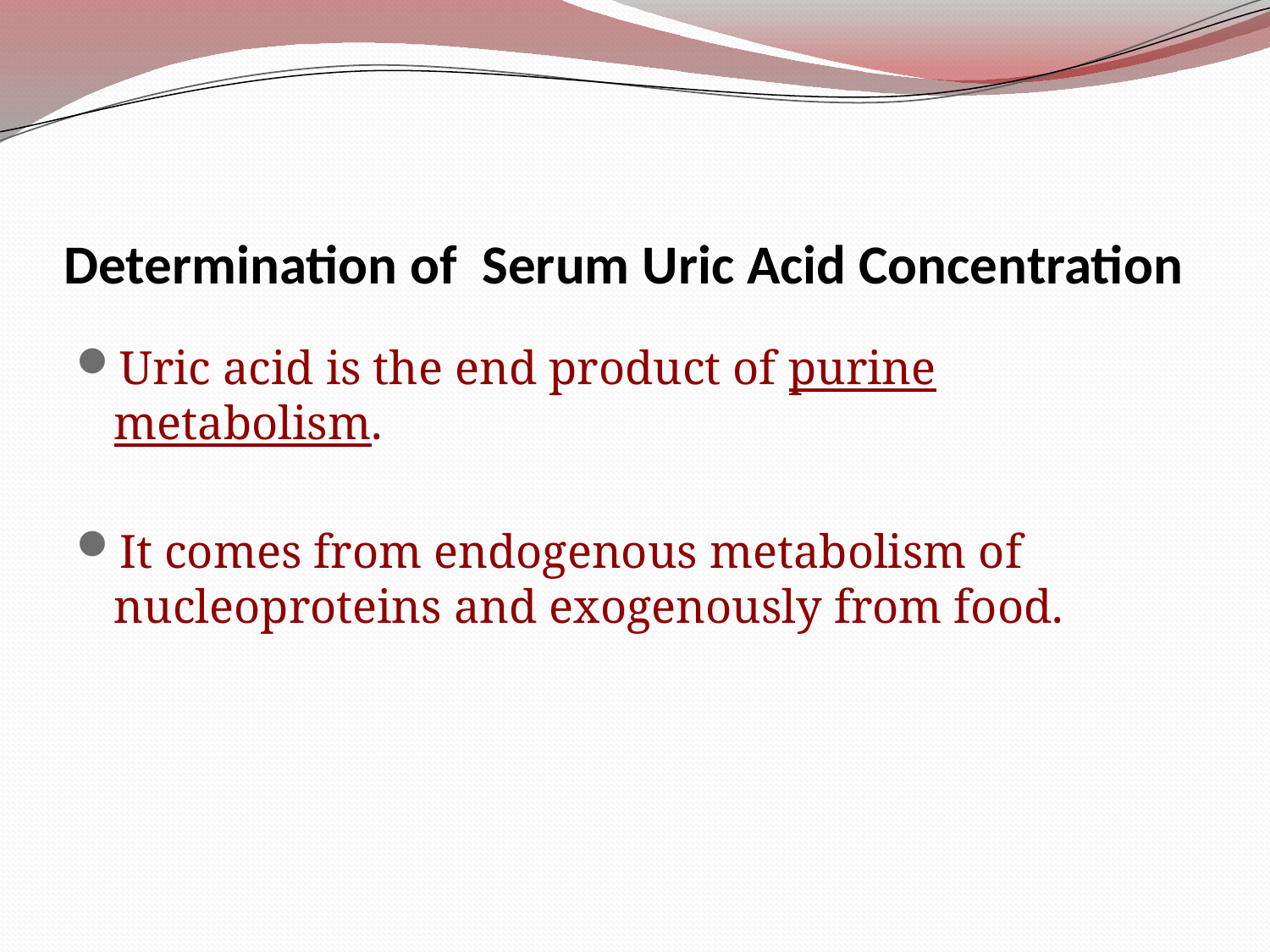

# Determination of  Serum Uric Acid Concentration

Uric acid is the end product of purine metabolism.

It comes from endogenous metabolism of nucleoproteins and exogenously from food.